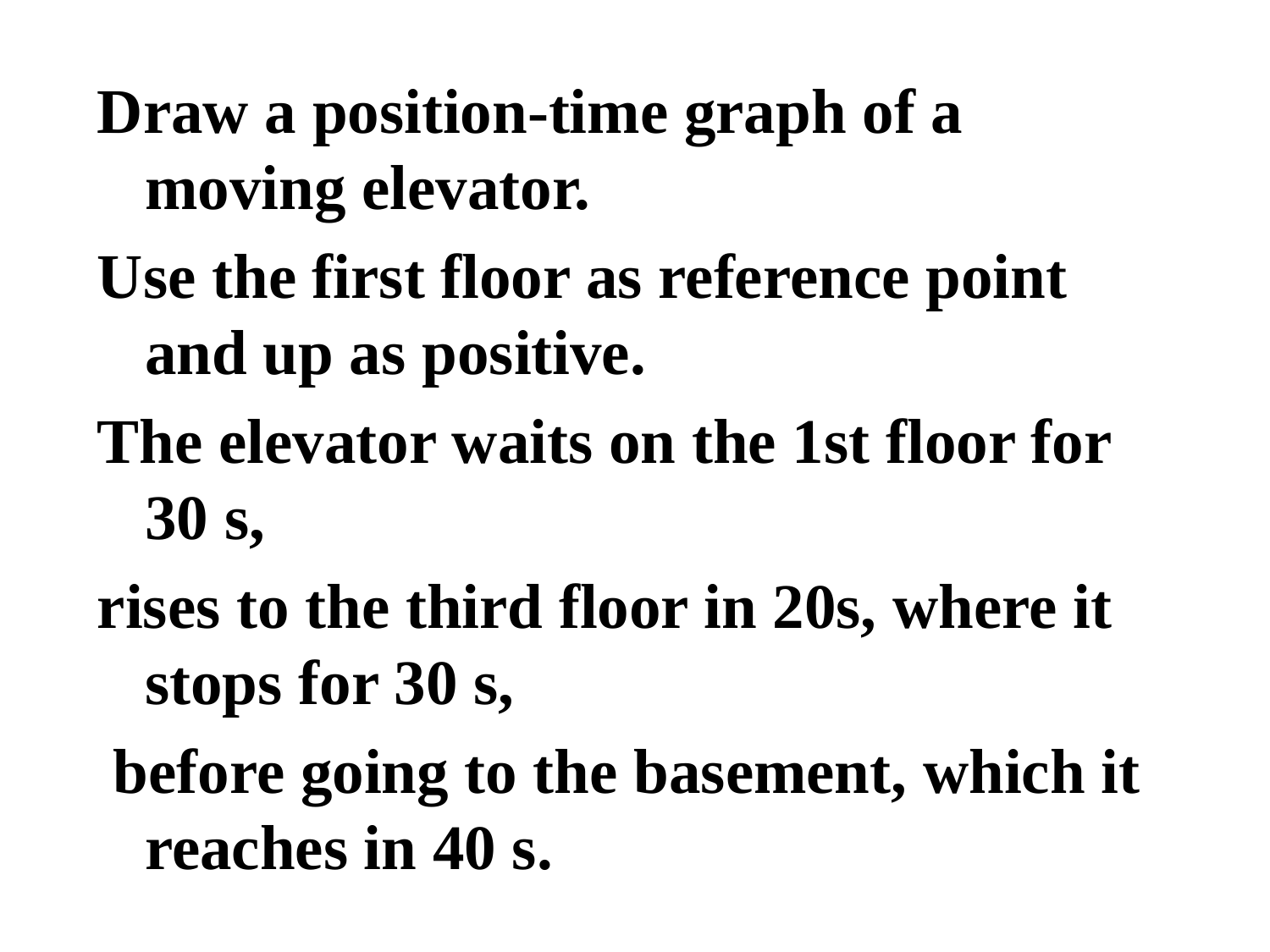

Draw a position-time graph of a moving elevator.
Use the first floor as reference point and up as positive.
The elevator waits on the 1st floor for 30 s,
rises to the third floor in 20s, where it stops for 30 s,
 before going to the basement, which it reaches in 40 s.
#